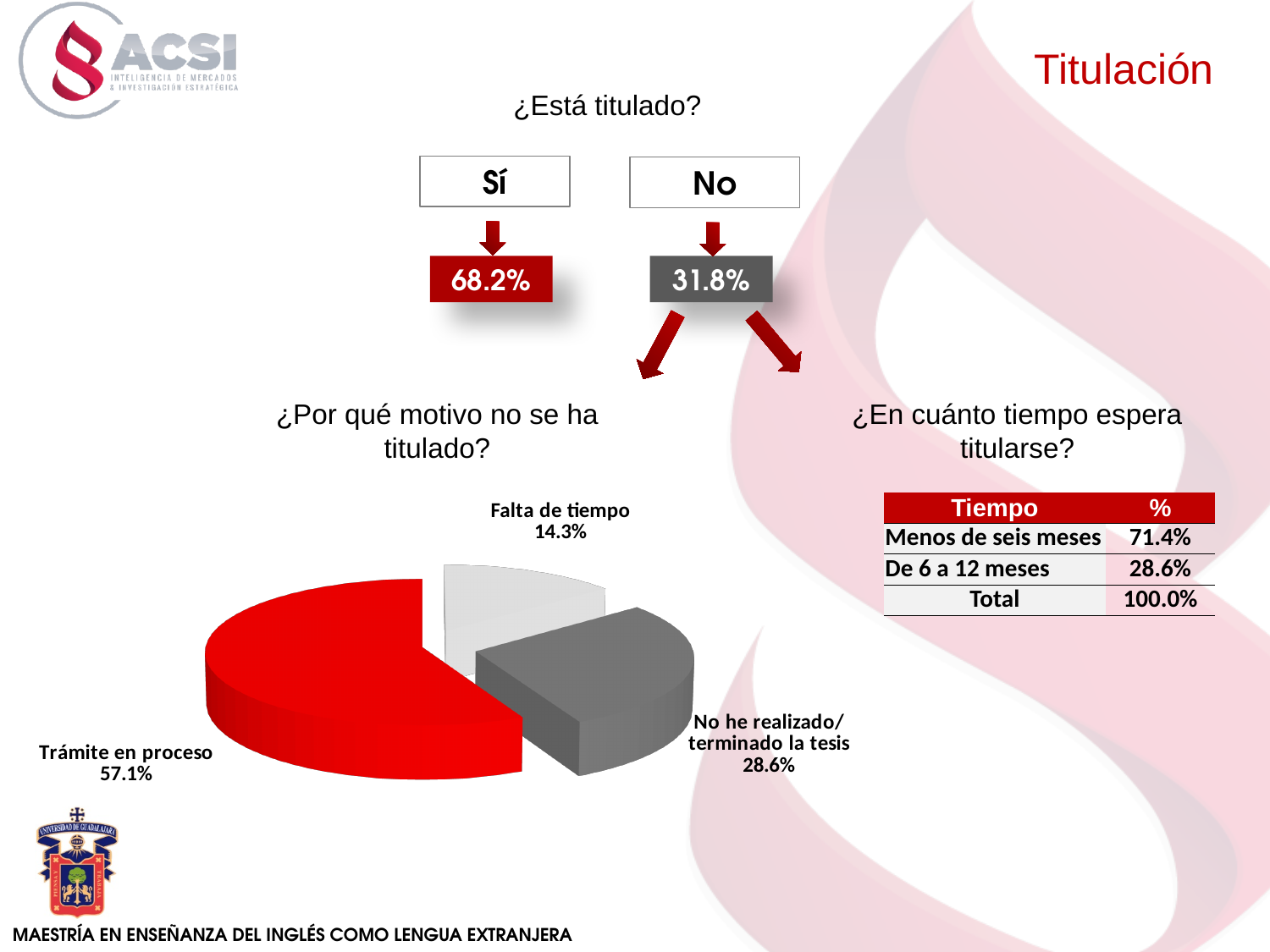

Titulación
¿Está titulado?
Sí
No

68.2%
31.8%

¿Por qué motivo no se ha titulado?
¿En cuánto tiempo espera titularse?

[unsupported chart]

| Tiempo | % |
| --- | --- |
| Menos de seis meses | 71.4% |
| De 6 a 12 meses | 28.6% |
| Total | 100.0% |